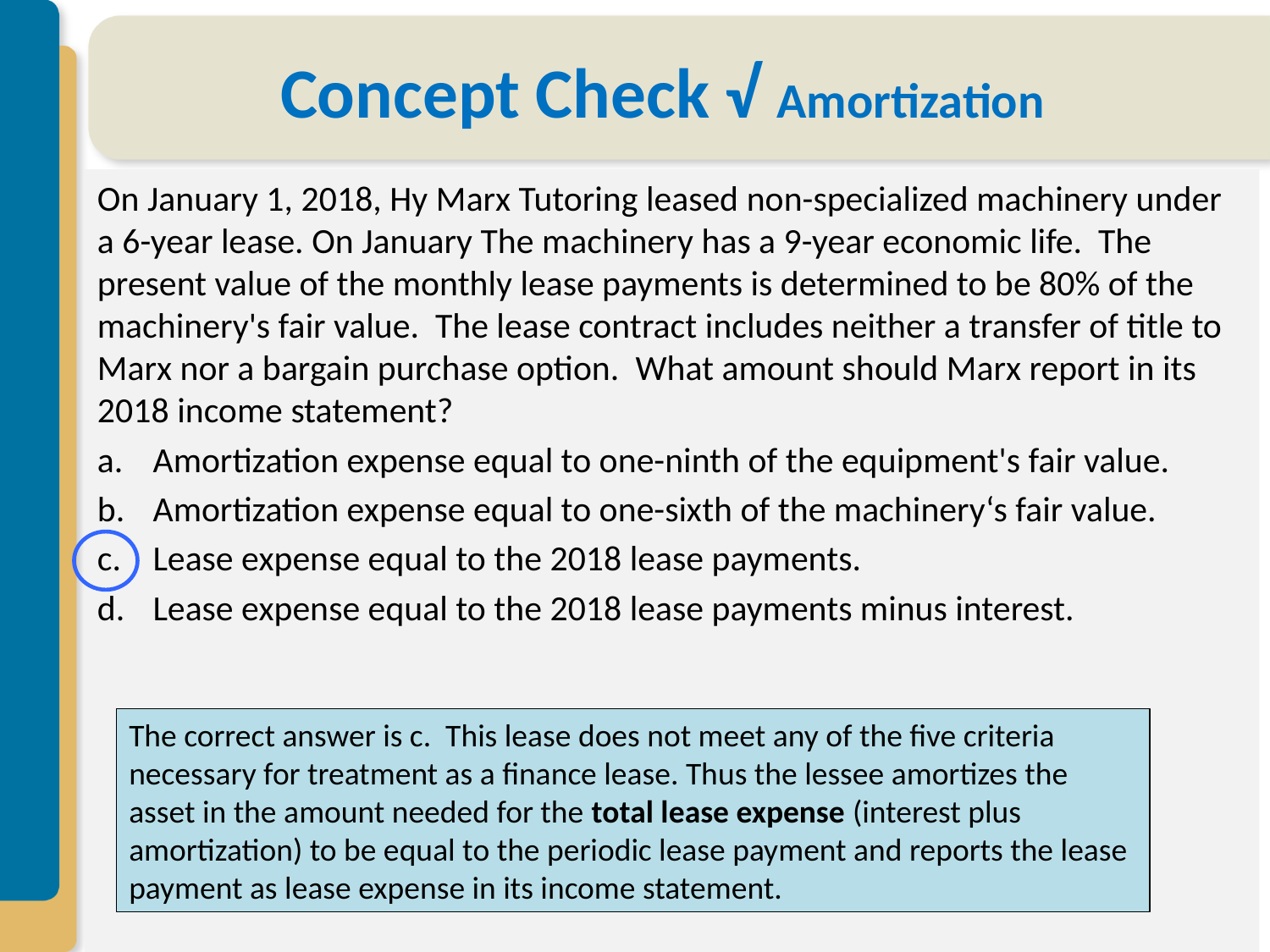

# Concept Check √ Amortization
On January 1, 2018, Hy Marx Tutoring leased non-specialized machinery under a 6-year lease. On January The machinery has a 9-year economic life.  The present value of the monthly lease payments is determined to be 80% of the machinery's fair value.  The lease contract includes neither a transfer of title to Marx nor a bargain purchase option.  What amount should Marx report in its 2018 income statement?
a.	Amortization expense equal to one-ninth of the equipment's fair value.
b.	Amortization expense equal to one-sixth of the machinery‘s fair value.
c.	Lease expense equal to the 2018 lease payments.
d.	Lease expense equal to the 2018 lease payments minus interest.

The correct answer is c.  This lease does not meet any of the five criteria necessary for treatment as a finance lease. Thus the lessee amortizes the asset in the amount needed for the total lease expense (interest plus amortization) to be equal to the periodic lease payment and reports the lease payment as lease expense in its income statement.